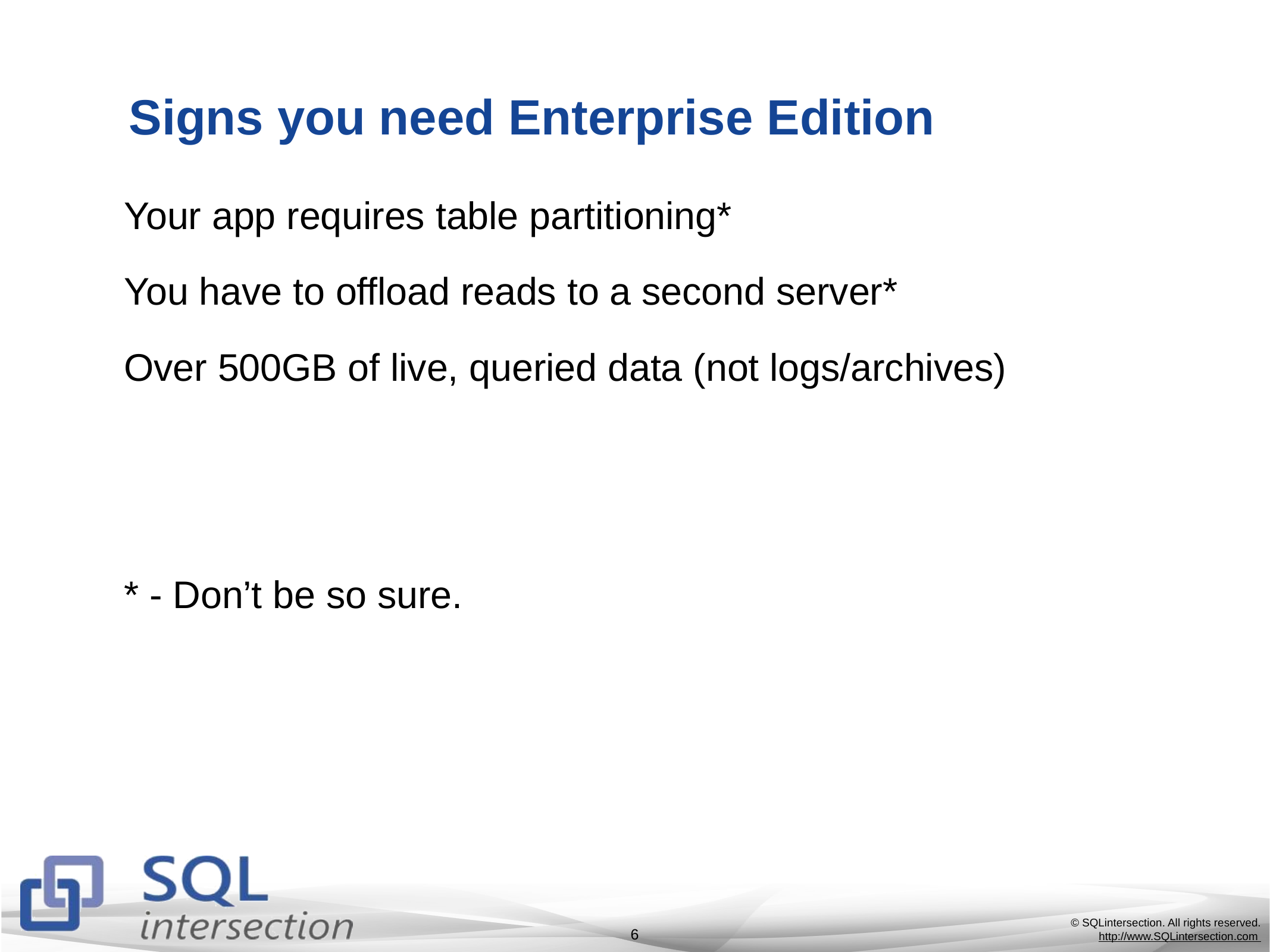

# Signs you need Enterprise Edition
Your app requires table partitioning*
You have to offload reads to a second server*
Over 500GB of live, queried data (not logs/archives)

* - Don’t be so sure.